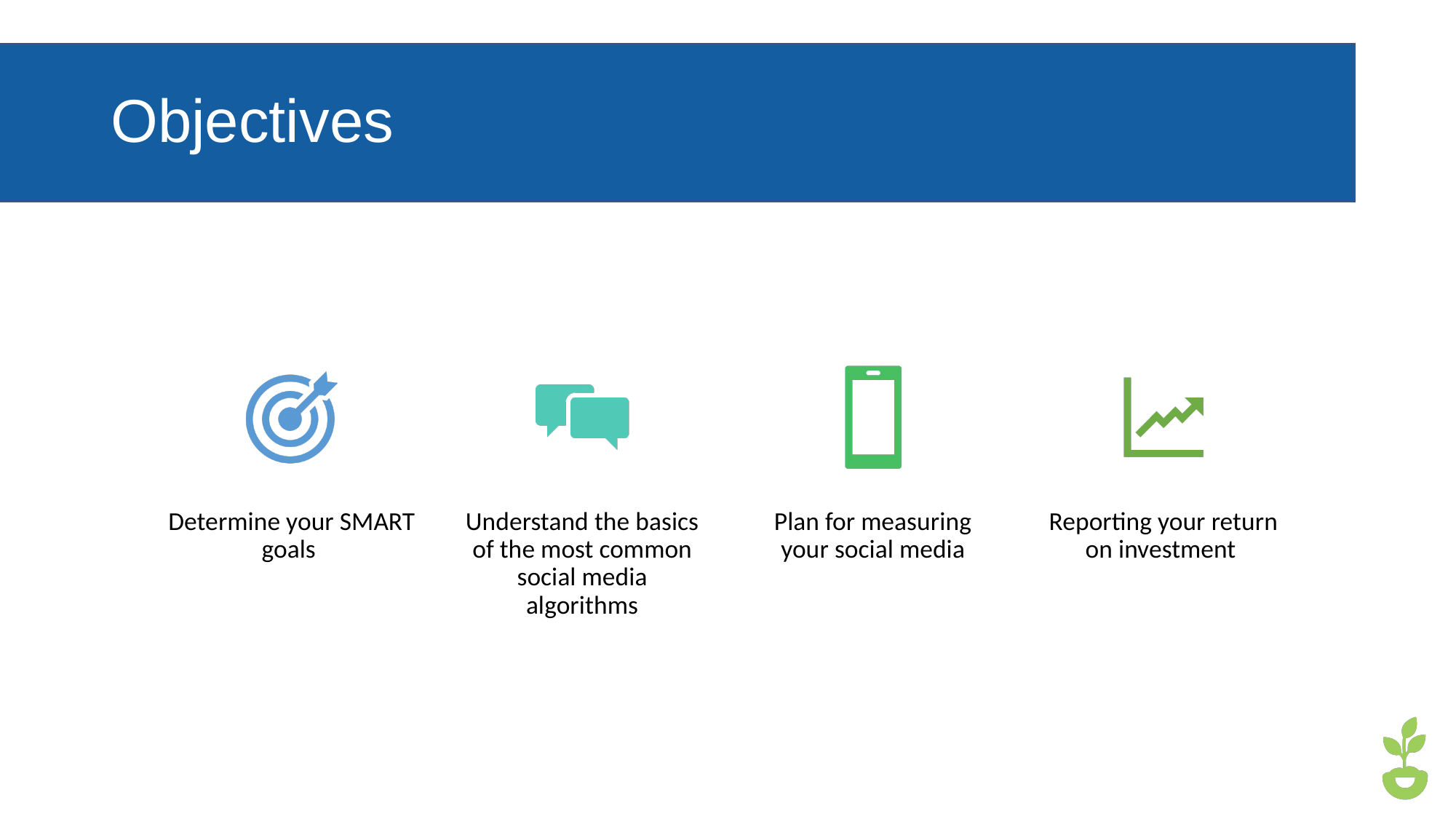

# Objectives
Determine your SMART goals
Understand the basics of the most common social media algorithms
Plan for measuring your social media
Reporting your return on investment